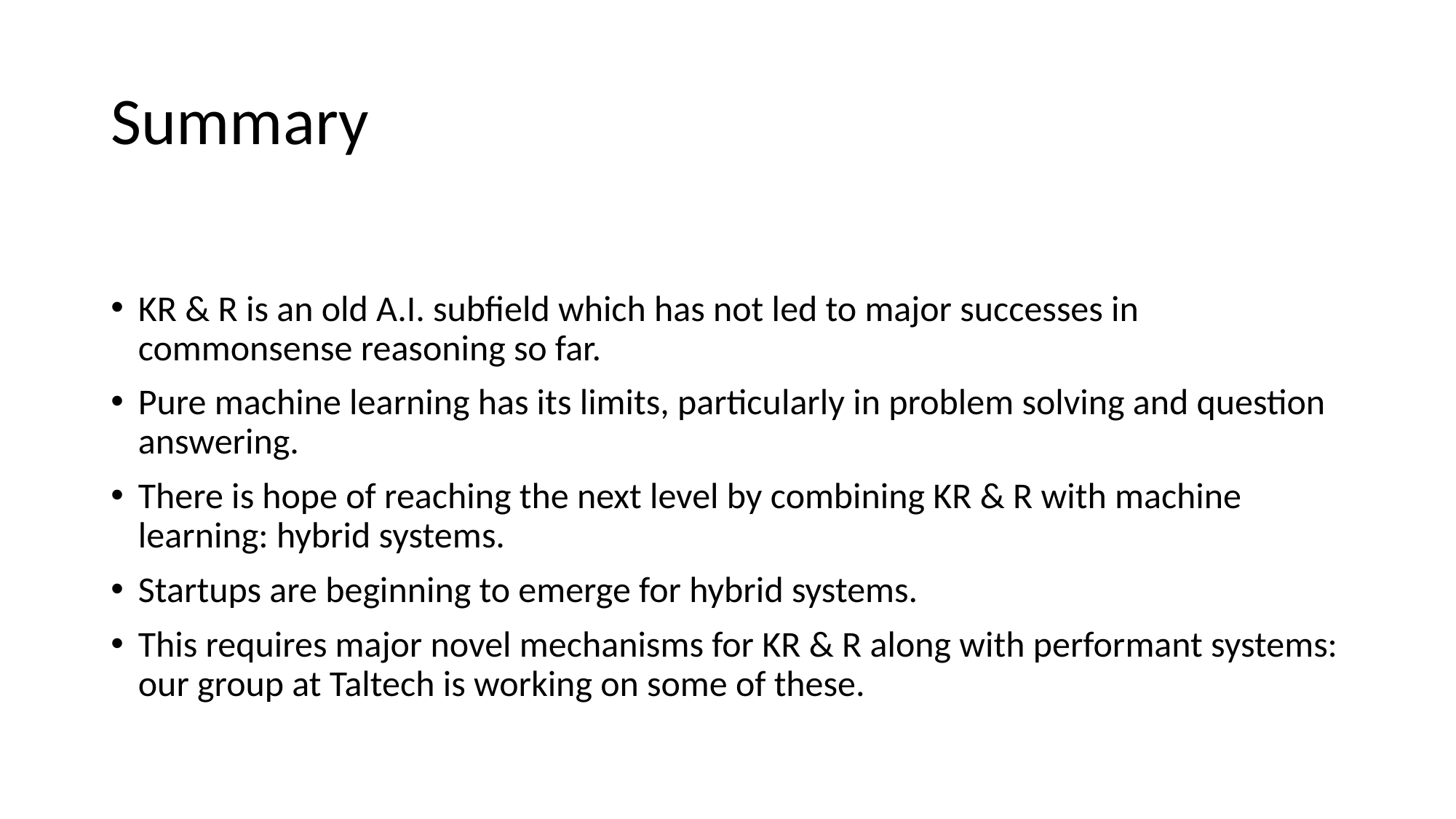

# Summary

KR & R is an old A.I. subfield which has not led to major successes in commonsense reasoning so far.
Pure machine learning has its limits, particularly in problem solving and question answering.
There is hope of reaching the next level by combining KR & R with machine learning: hybrid systems.
Startups are beginning to emerge for hybrid systems.
This requires major novel mechanisms for KR & R along with performant systems: our group at Taltech is working on some of these.